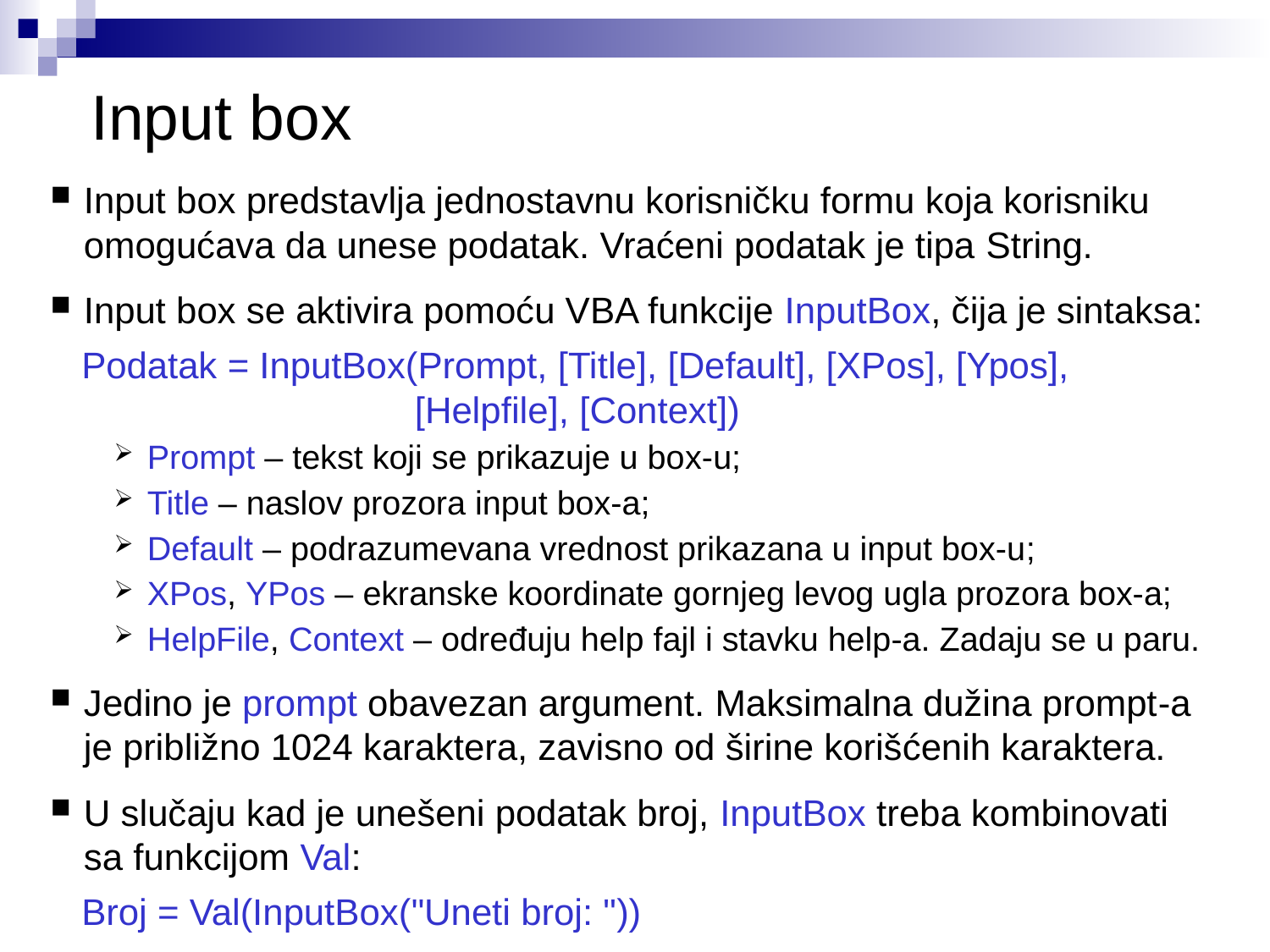

# Input box
Input box predstavlja jednostavnu korisničku formu koja korisniku omogućava da unese podatak. Vraćeni podatak je tipa String.
Input box se aktivira pomoću VBA funkcije InputBox, čija je sintaksa:
   Podatak = InputBox(Prompt, [Title], [Default], [XPos], [Ypos],
                                [Helpfile], [Context])
Prompt – tekst koji se prikazuje u box-u;
Title – naslov prozora input box-a;
Default – podrazumevana vrednost prikazana u input box-u;
XPos, YPos – ekranske koordinate gornjeg levog ugla prozora box-a;
HelpFile, Context – određuju help fajl i stavku help-a. Zadaju se u paru.
Jedino je prompt obavezan argument. Maksimalna dužina prompt-a je približno 1024 karaktera, zavisno od širine korišćenih karaktera.
U slučaju kad je unešeni podatak broj, InputBox treba kombinovati sa funkcijom Val:
   Broj = Val(InputBox("Uneti broj: "))